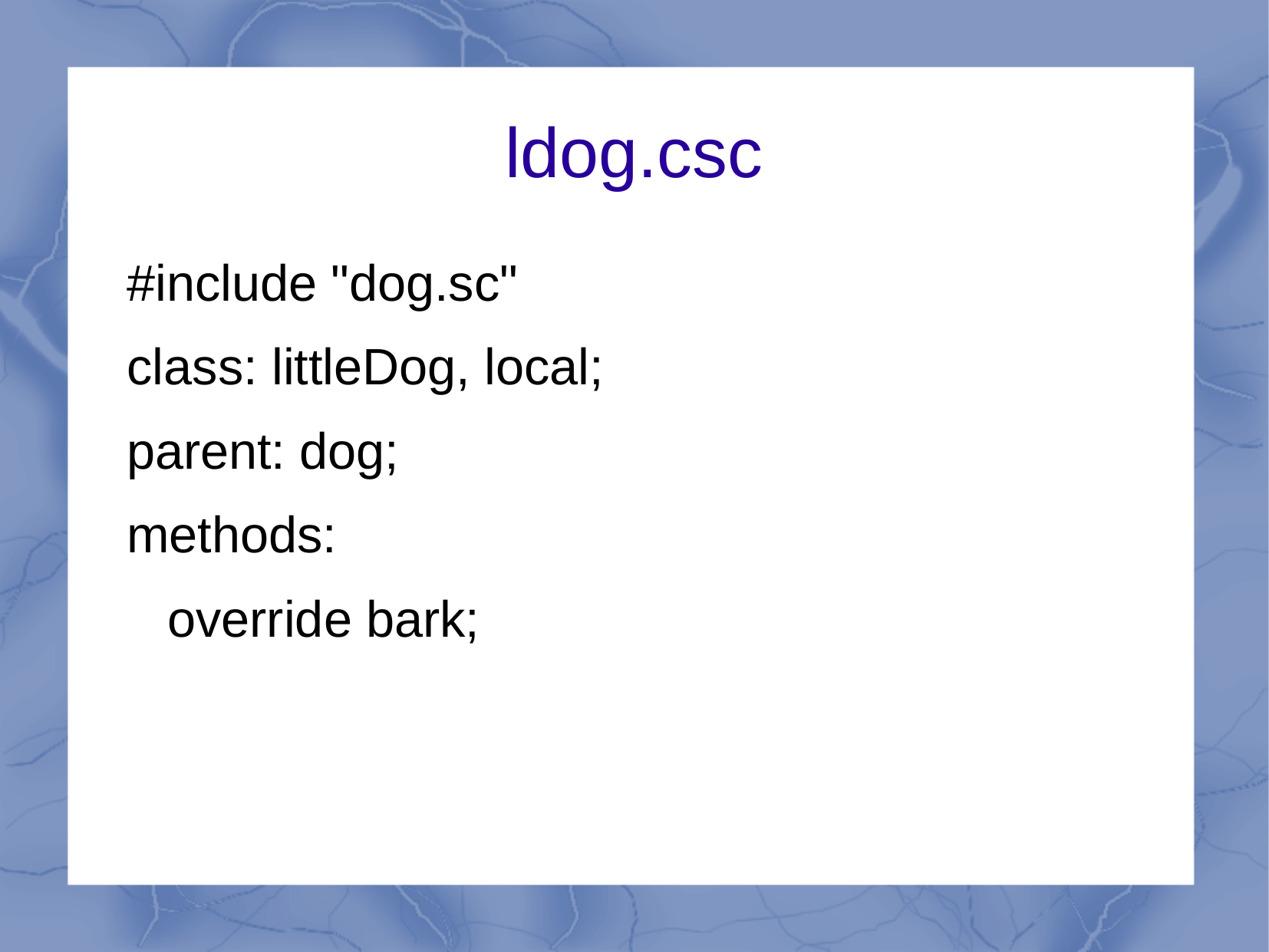

ldog.csc
#include "dog.sc"
class: littleDog, local;
parent: dog;
methods:
 	override bark;